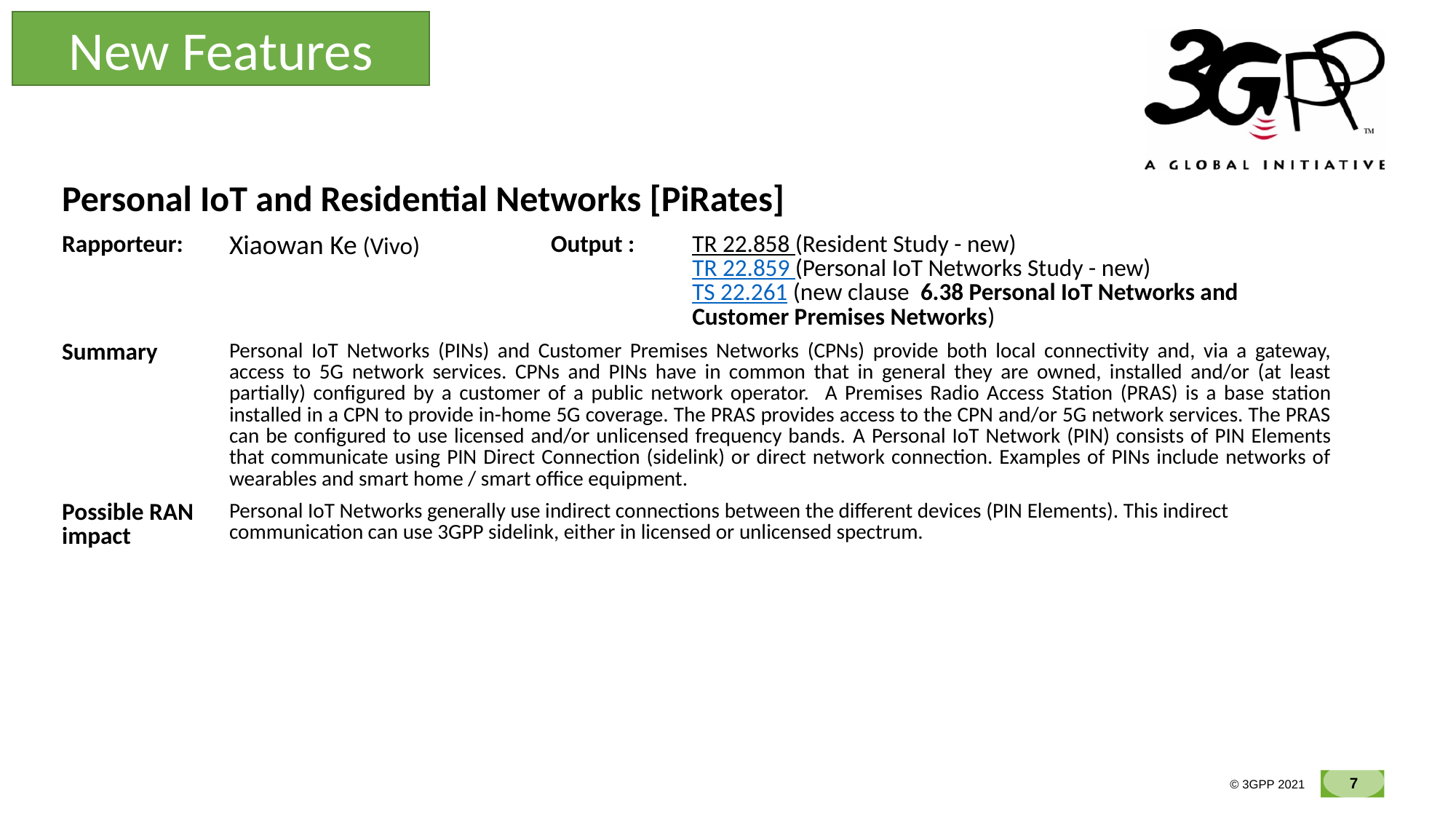

New Features
| Personal IoT and Residential Networks [PiRates] |  |  |  |
| --- | --- | --- | --- |
| Rapporteur: | Xiaowan Ke (Vivo) | Output : | TR 22.858 (Resident Study - new) TR 22.859 (Personal IoT Networks Study - new) TS 22.261 (new clause 6.38 Personal IoT Networks and Customer Premises Networks) |
| Summary | Personal IoT Networks (PINs) and Customer Premises Networks (CPNs) provide both local connectivity and, via a gateway, access to 5G network services. CPNs and PINs have in common that in general they are owned, installed and/or (at least partially) configured by a customer of a public network operator. A Premises Radio Access Station (PRAS) is a base station installed in a CPN to provide in-home 5G coverage. The PRAS provides access to the CPN and/or 5G network services. The PRAS can be configured to use licensed and/or unlicensed frequency bands. A Personal IoT Network (PIN) consists of PIN Elements that communicate using PIN Direct Connection (sidelink) or direct network connection. Examples of PINs include networks of wearables and smart home / smart office equipment. |  |  |
| Possible RAN impact | Personal IoT Networks generally use indirect connections between the different devices (PIN Elements). This indirect communication can use 3GPP sidelink, either in licensed or unlicensed spectrum. |  |  |